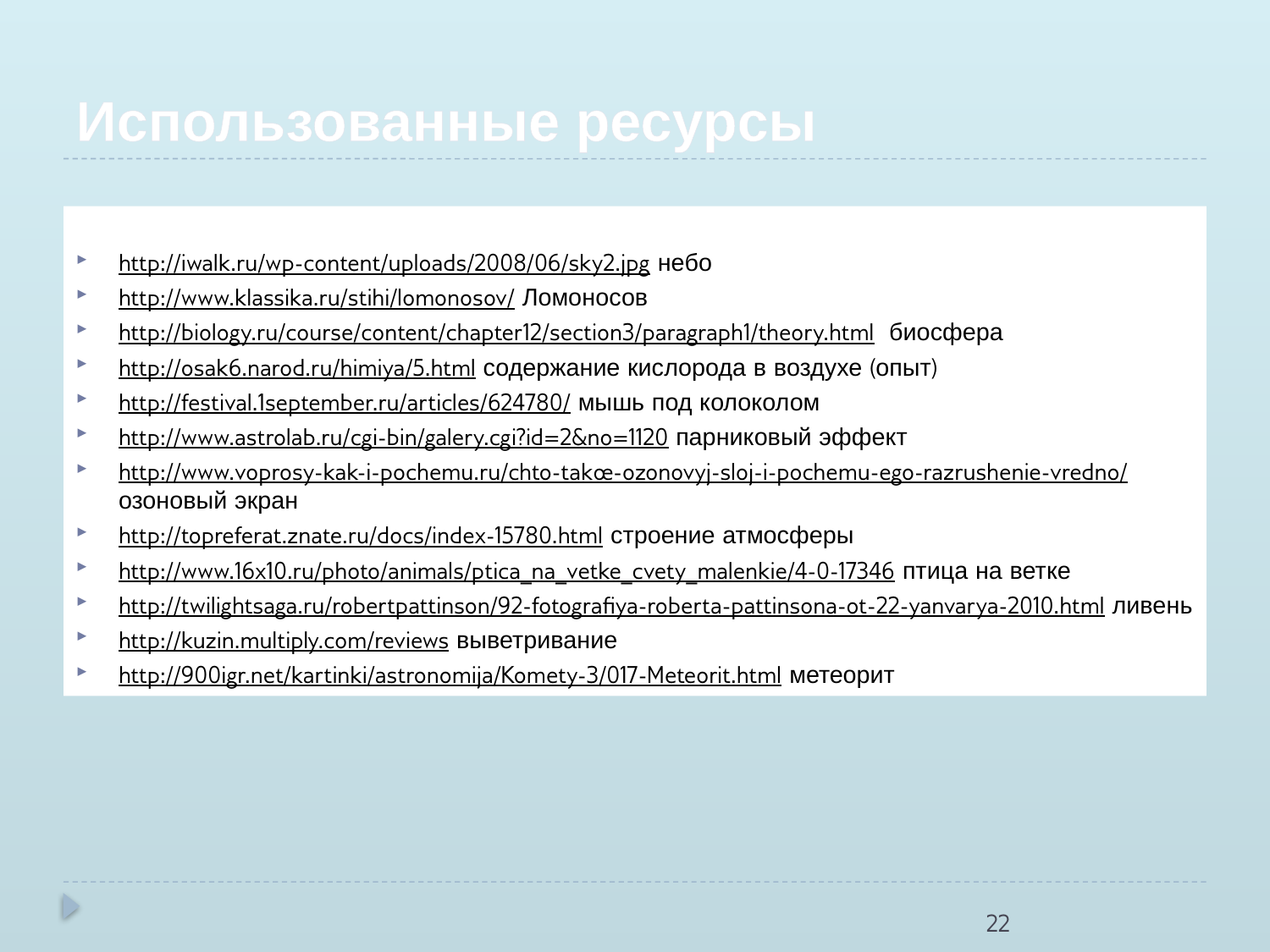

# Использованные ресурсы

http://iwalk.ru/wp-content/uploads/2008/06/sky2.jpg небо
http://www.klassika.ru/stihi/lomonosov/ Ломоносов
http://biology.ru/course/content/chapter12/section3/paragraph1/theory.html  биосфера
http://osak6.narod.ru/himiya/5.html содержание кислорода в воздухе (опыт)
http://festival.1september.ru/articles/624780/ мышь под колоколом
http://www.astrolab.ru/cgi-bin/galery.cgi?id=2&no=1120 парниковый эффект
http://www.voprosy-kak-i-pochemu.ru/chto-takoe-ozonovyj-sloj-i-pochemu-ego-razrushenie-vredno/ озоновый экран
http://topreferat.znate.ru/docs/index-15780.html строение атмосферы
http://www.16x10.ru/photo/animals/ptica_na_vetke_cvety_malenkie/4-0-17346 птица на ветке
http://twilightsaga.ru/robertpattinson/92-fotografiya-roberta-pattinsona-ot-22-yanvarya-2010.html ливень
http://kuzin.multiply.com/reviews выветривание
http://900igr.net/kartinki/astronomija/Komety-3/017-Meteorit.html метеорит

22